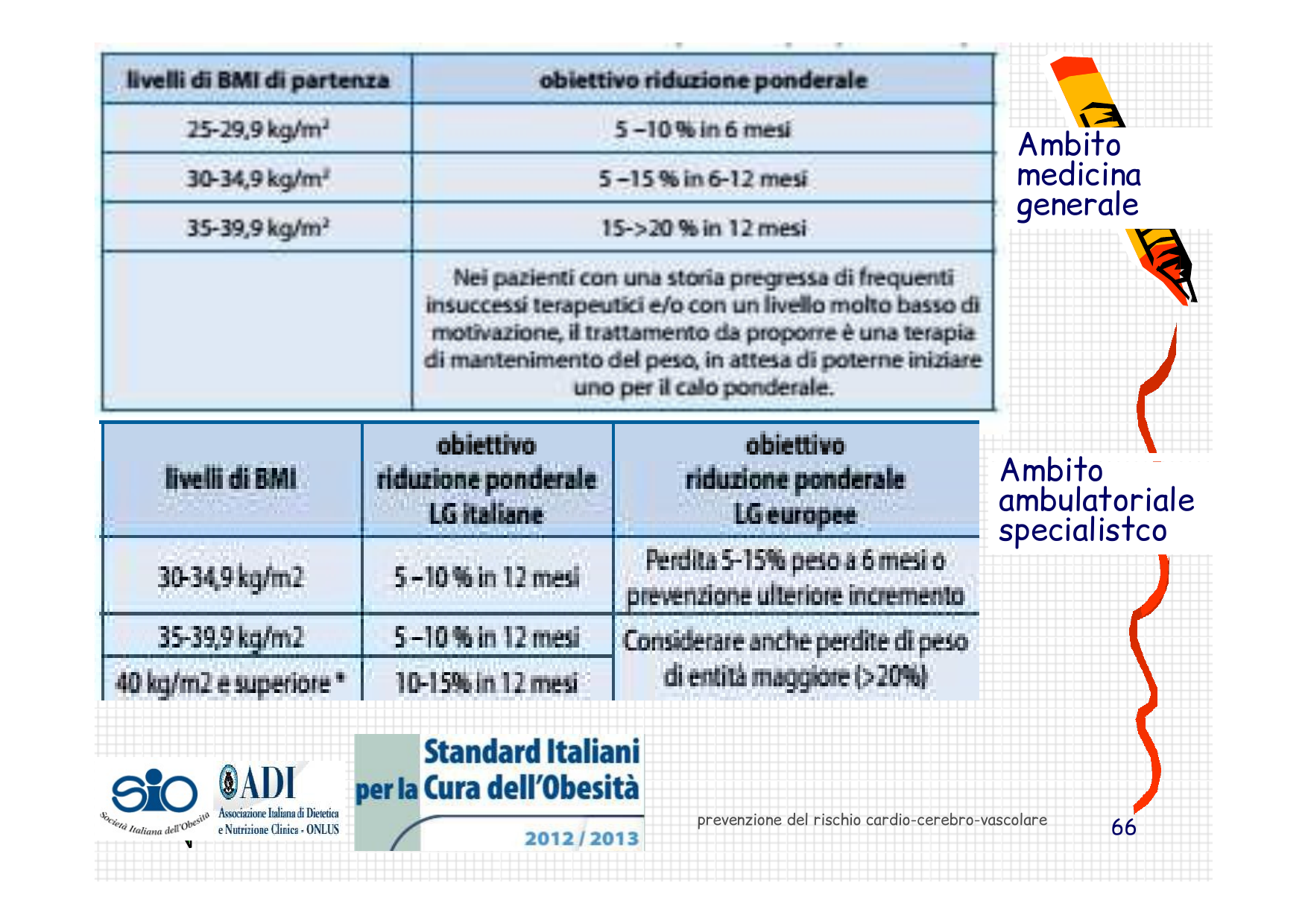

# Ambito medicina generale

Provincia Milano 1

Ambito ambulatoriale specialistco

prevenzione del rischio cardio-cerebro-vascolare

66